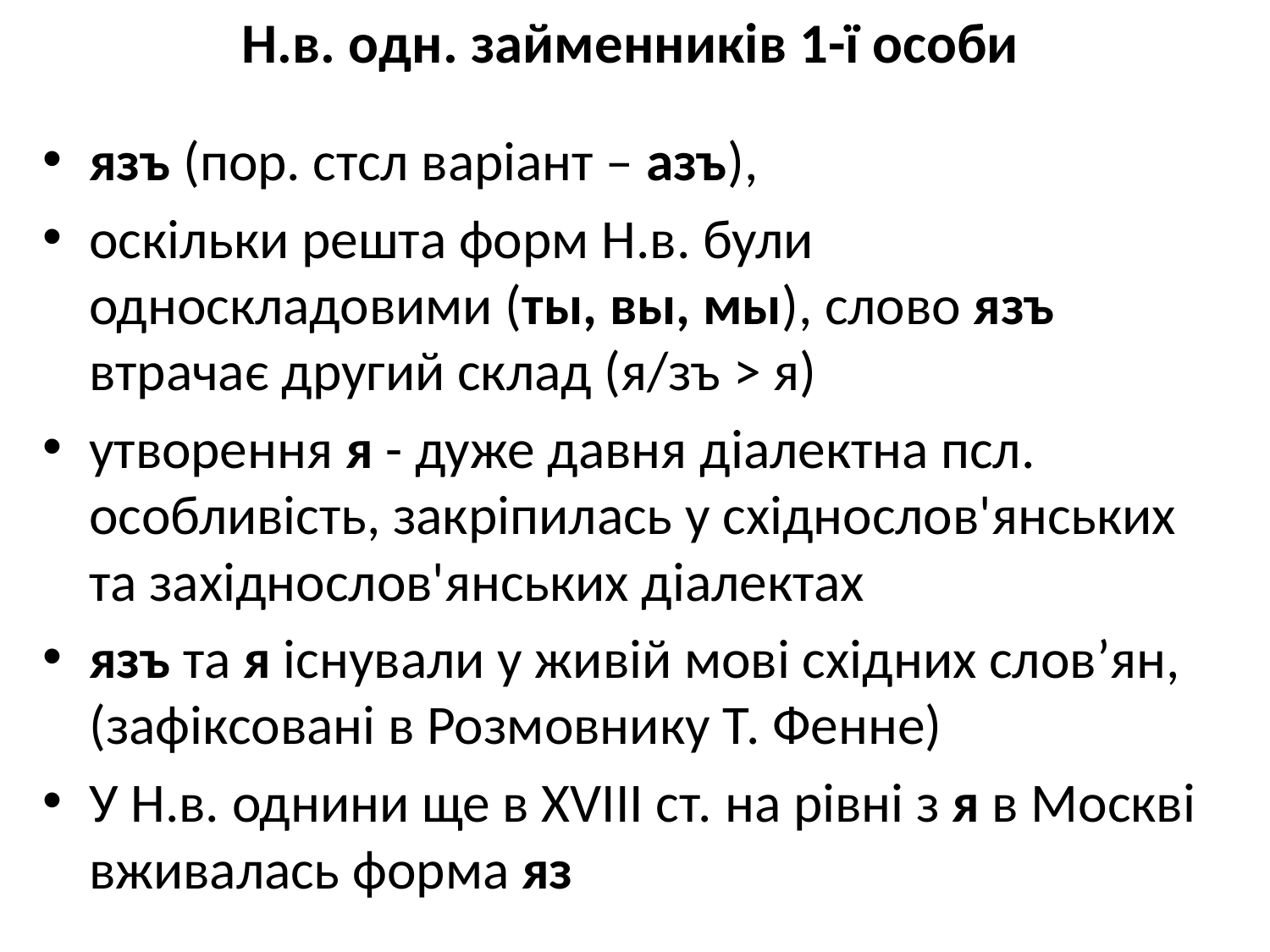

# Н.в. одн. займенників 1-ї особи
язъ (пор. стсл варіант – азъ),
оскільки решта форм Н.в. були односкладовими (ты, вы, мы), слово язъ втрачає другий склад (я/зъ > я)
утворення я - дуже давня діалектна псл. особливість, закріпилась у східнослов'янських та західнослов'янських діалектах
язъ та я існували у живій мові східних слов’ян, (зафіксовані в Розмовнику Т. Фенне)
У Н.в. однини ще в XVIII ст. на рівні з я в Москві вживалась форма яз